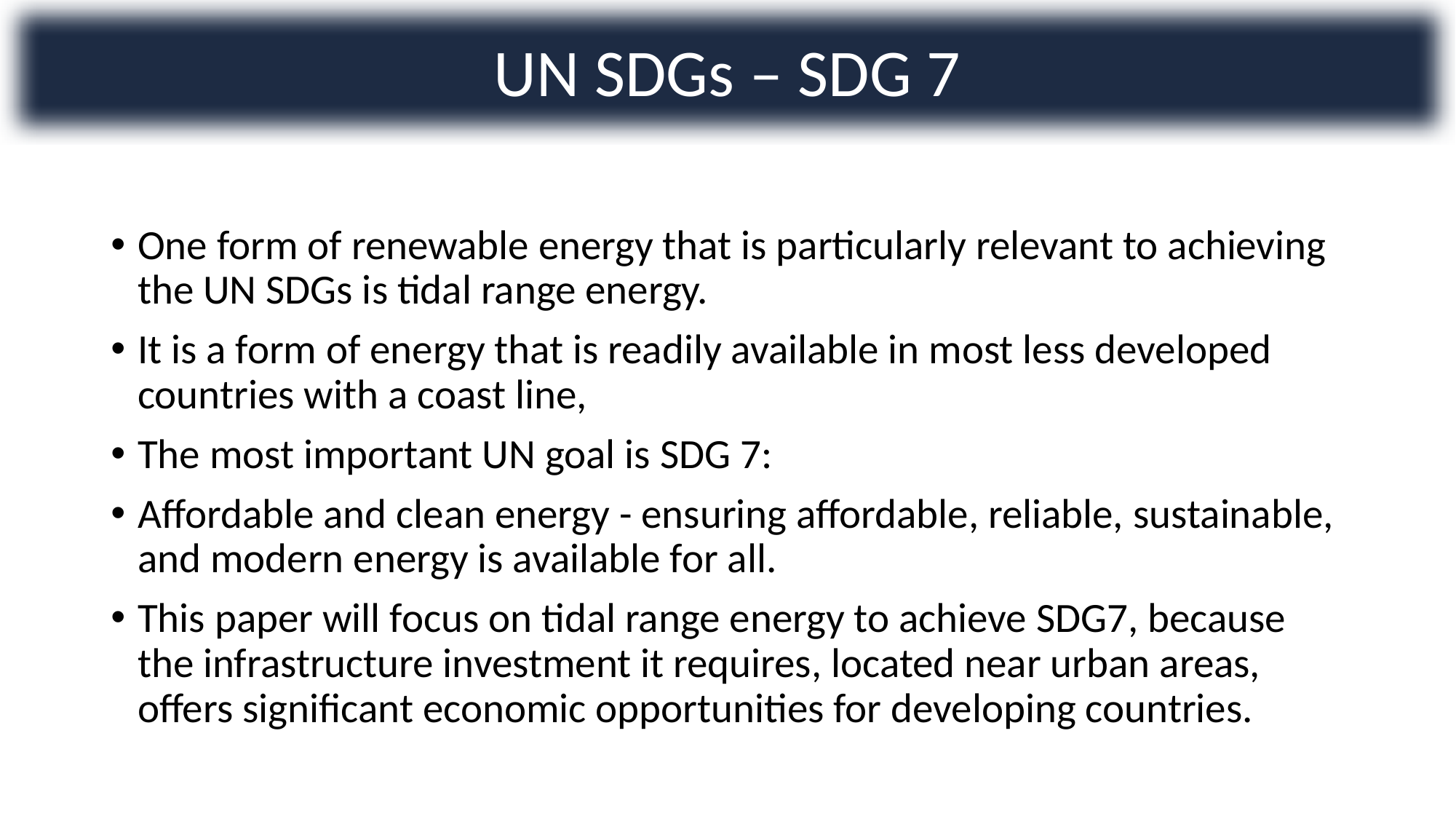

UN SDGs – SDG 7
One form of renewable energy that is particularly relevant to achieving the UN SDGs is tidal range energy.
It is a form of energy that is readily available in most less developed countries with a coast line,
The most important UN goal is SDG 7:
Affordable and clean energy - ensuring affordable, reliable, sustainable, and modern energy is available for all.
This paper will focus on tidal range energy to achieve SDG7, because the infrastructure investment it requires, located near urban areas, offers significant economic opportunities for developing countries.